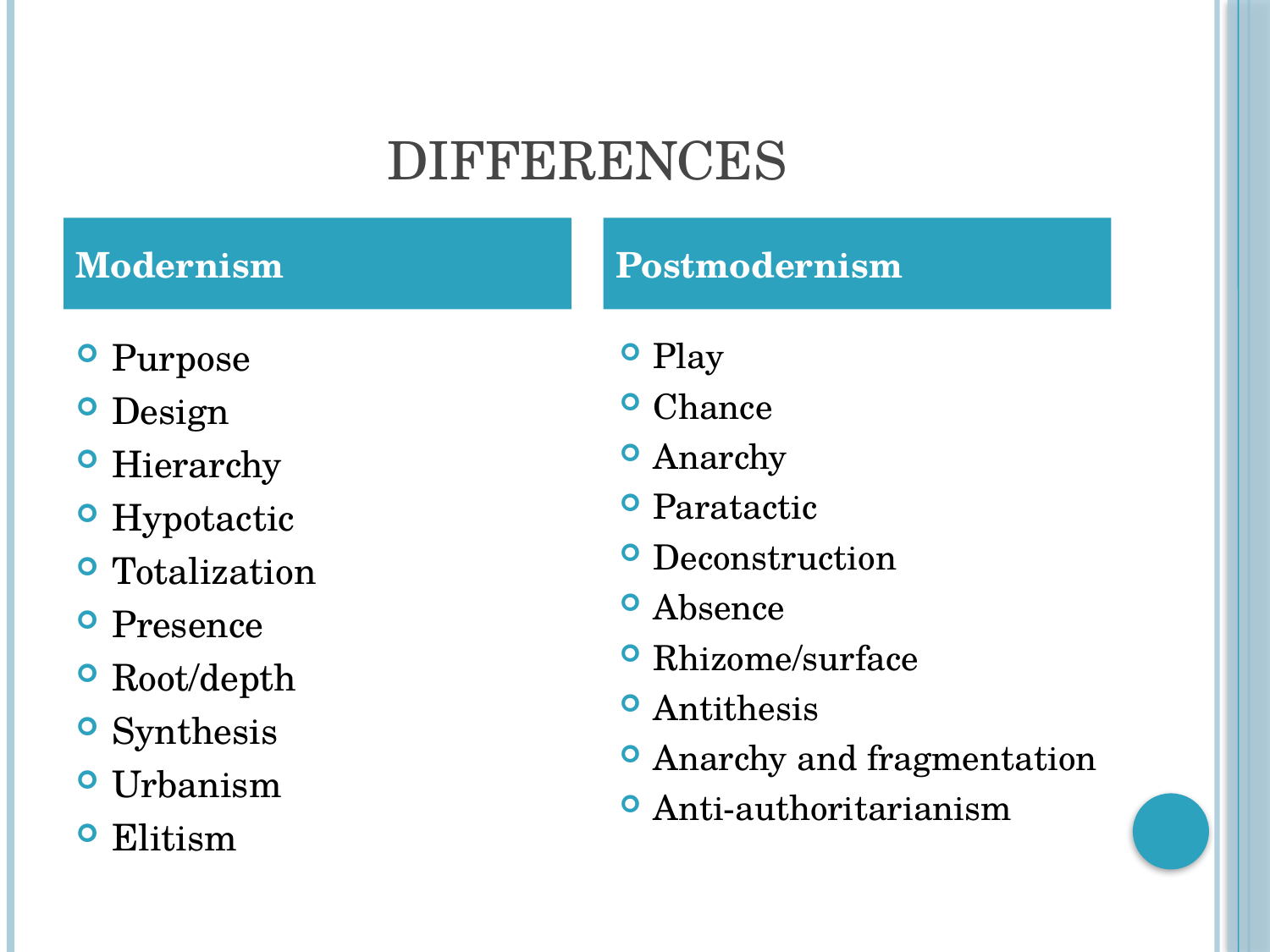

# Differences
Modernism
Postmodernism
Purpose
Design
Hierarchy
Hypotactic
Totalization
Presence
Root/depth
Synthesis
Urbanism
Elitism

Play
Chance
Anarchy
Paratactic
Deconstruction
Absence
Rhizome/surface
Antithesis
Anarchy and fragmentation
Anti-authoritarianism